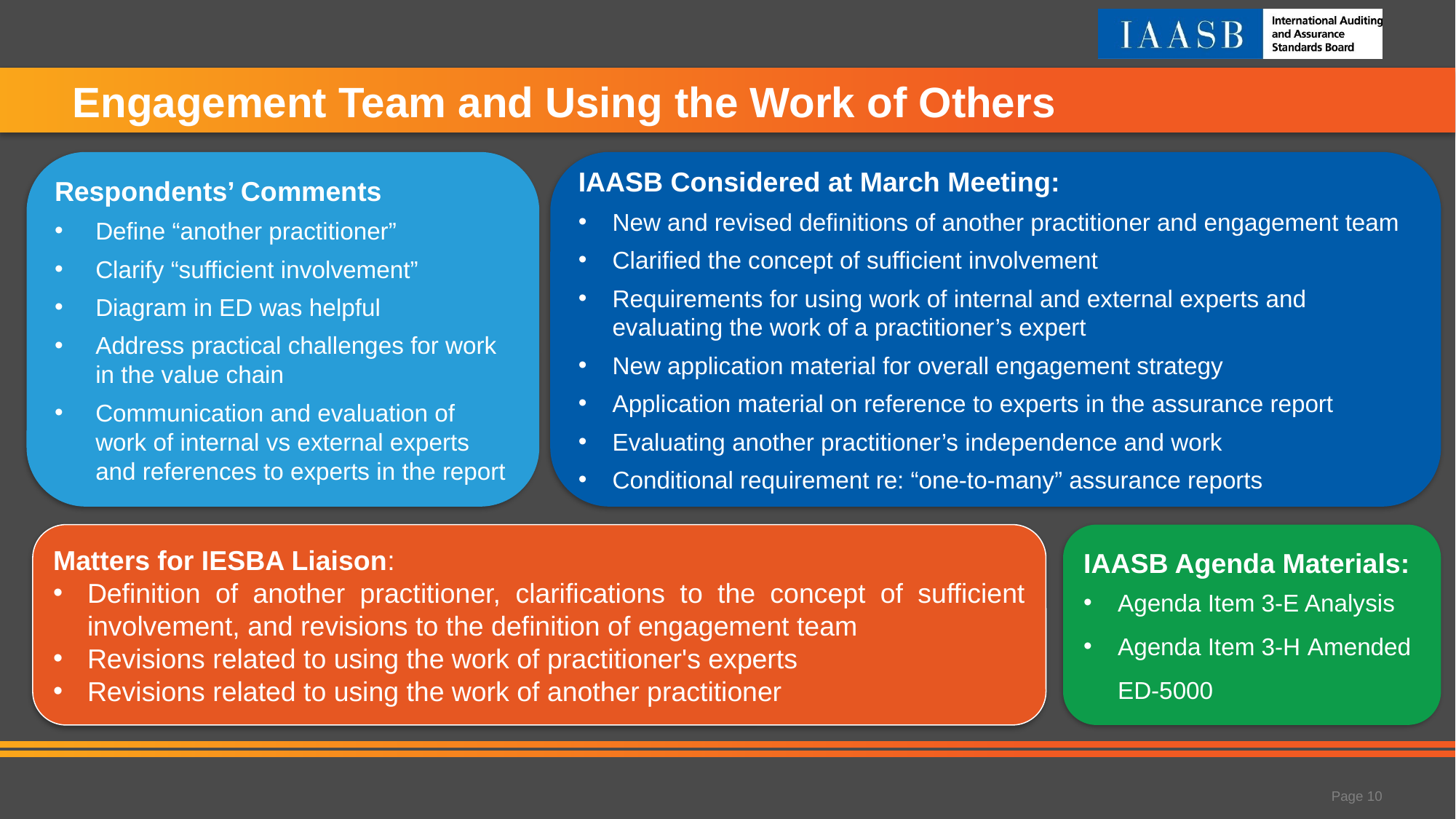

# Engagement Team and Using the Work of Others
Respondents’ Comments
Define “another practitioner”
Clarify “sufficient involvement”
Diagram in ED was helpful
Address practical challenges for work in the value chain
Communication and evaluation of work of internal vs external experts and references to experts in the report
IAASB Considered at March Meeting:
New and revised definitions of another practitioner and engagement team
Clarified the concept of sufficient involvement
Requirements for using work of internal and external experts and evaluating the work of a practitioner’s expert
New application material for overall engagement strategy
Application material on reference to experts in the assurance report
Evaluating another practitioner’s independence and work
Conditional requirement re: “one-to-many” assurance reports
Matters for IESBA Liaison:
Definition of another practitioner, clarifications to the concept of sufficient involvement, and revisions to the definition of engagement team
Revisions related to using the work of practitioner's experts
Revisions related to using the work of another practitioner
IAASB Agenda Materials:
Agenda Item 3-E Analysis
Agenda Item 3-H Amended ED-5000
Page 10